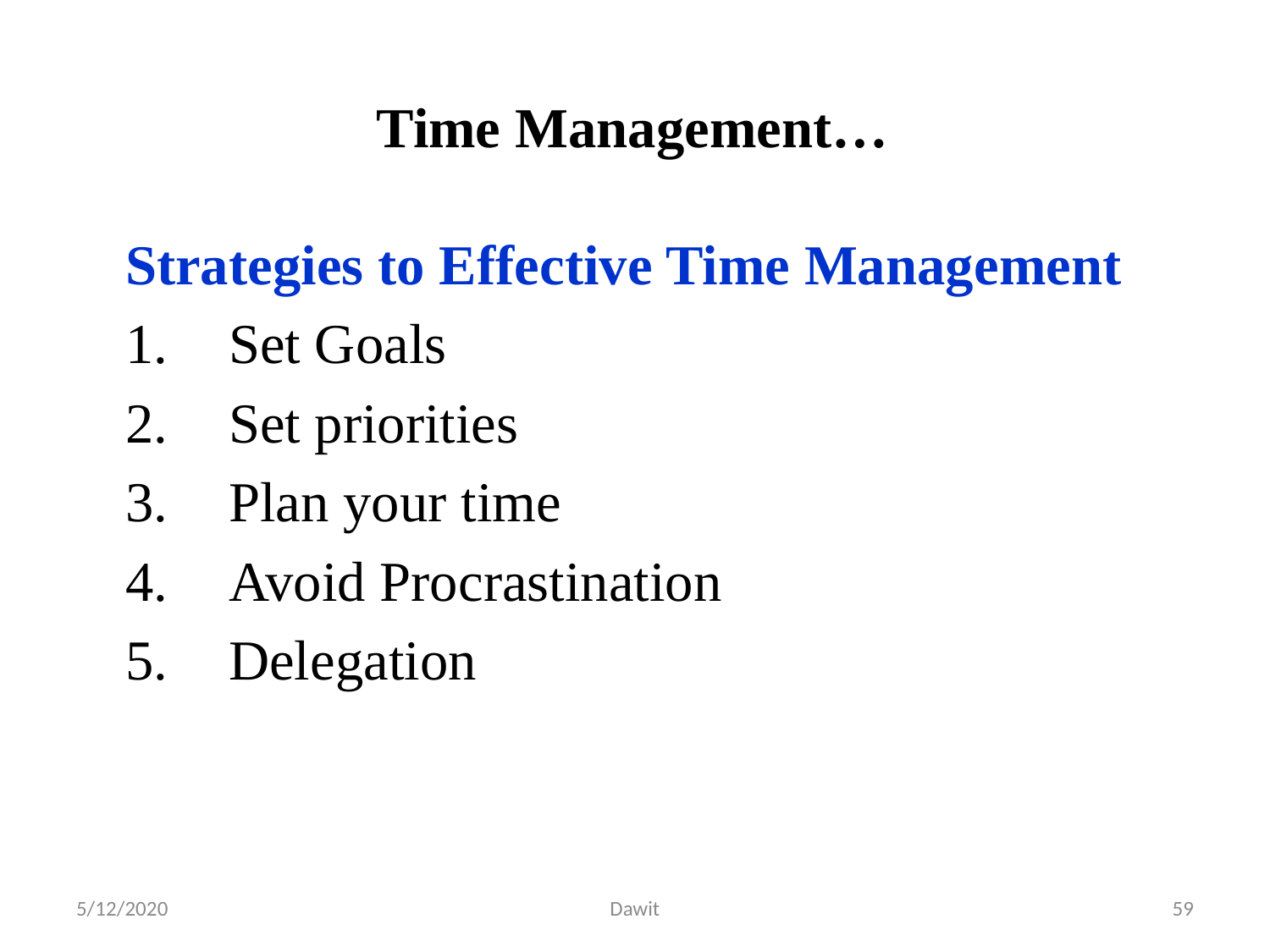

# Time Management…
Strategies to Effective Time Management
Set Goals
Set priorities
Plan your time
Avoid Procrastination
Delegation
5/12/2020
Dawit
59